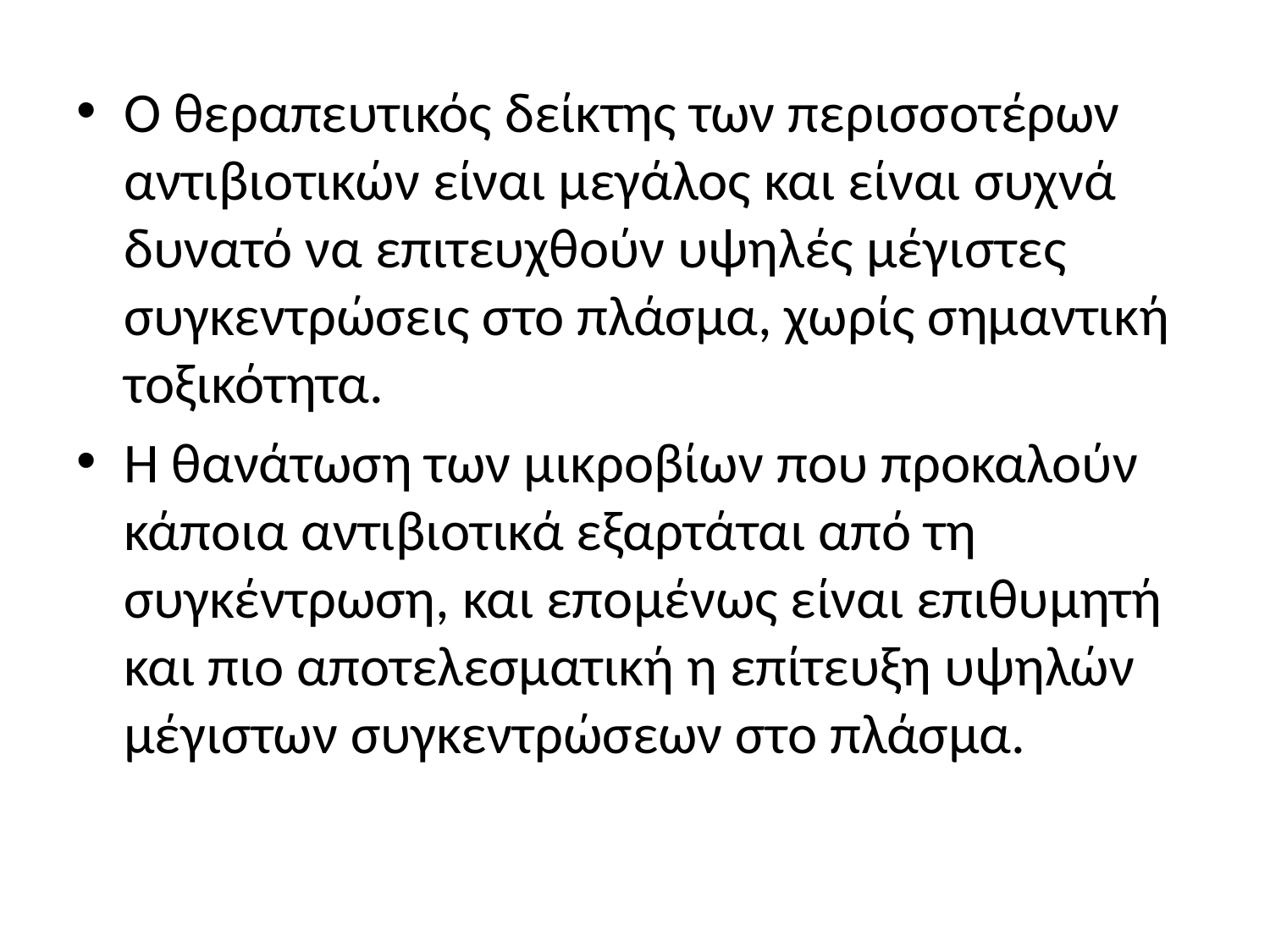

Ο θεραπευτικός δείκτης των περισσοτέρων αντιβιοτικών είναι μεγάλος και είναι συχνά δυνατό να επιτευχθούν υψηλές μέγι­στες συγκεντρώσεις στο πλάσμα, χωρίς σημαντική τοξικότητα.
Η θανάτωση των μικροβίων που προκαλούν κάποια αντιβιοτικά εξαρτάται από τη συγκέντρωση, και επομένως είναι επιθυμητή και πιο αποτελεσματική η επίτευξη υψηλών μέγιστων συγκε­ντρώσεων στο πλάσμα.